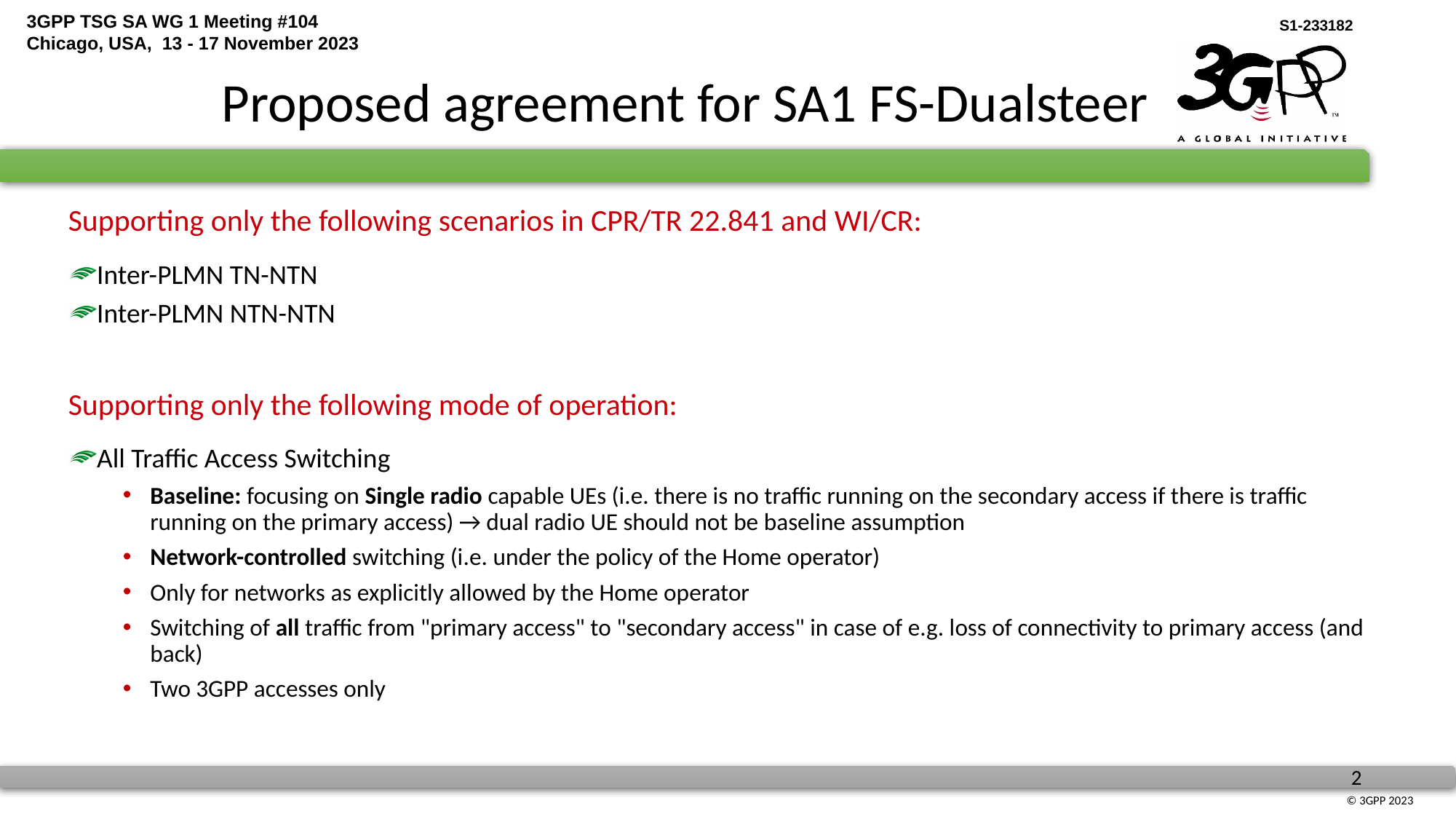

# Proposed agreement for SA1 FS-Dualsteer
Supporting only the following scenarios in CPR/TR 22.841 and WI/CR:
Inter-PLMN TN-NTN
Inter-PLMN NTN-NTN

Supporting only the following mode of operation:
All Traffic Access Switching
Baseline: focusing on Single radio capable UEs (i.e. there is no traffic running on the secondary access if there is traffic running on the primary access) → dual radio UE should not be baseline assumption
Network-controlled switching (i.e. under the policy of the Home operator)
Only for networks as explicitly allowed by the Home operator
Switching of all traffic from "primary access" to "secondary access" in case of e.g. loss of connectivity to primary access (and back)
Two 3GPP accesses only